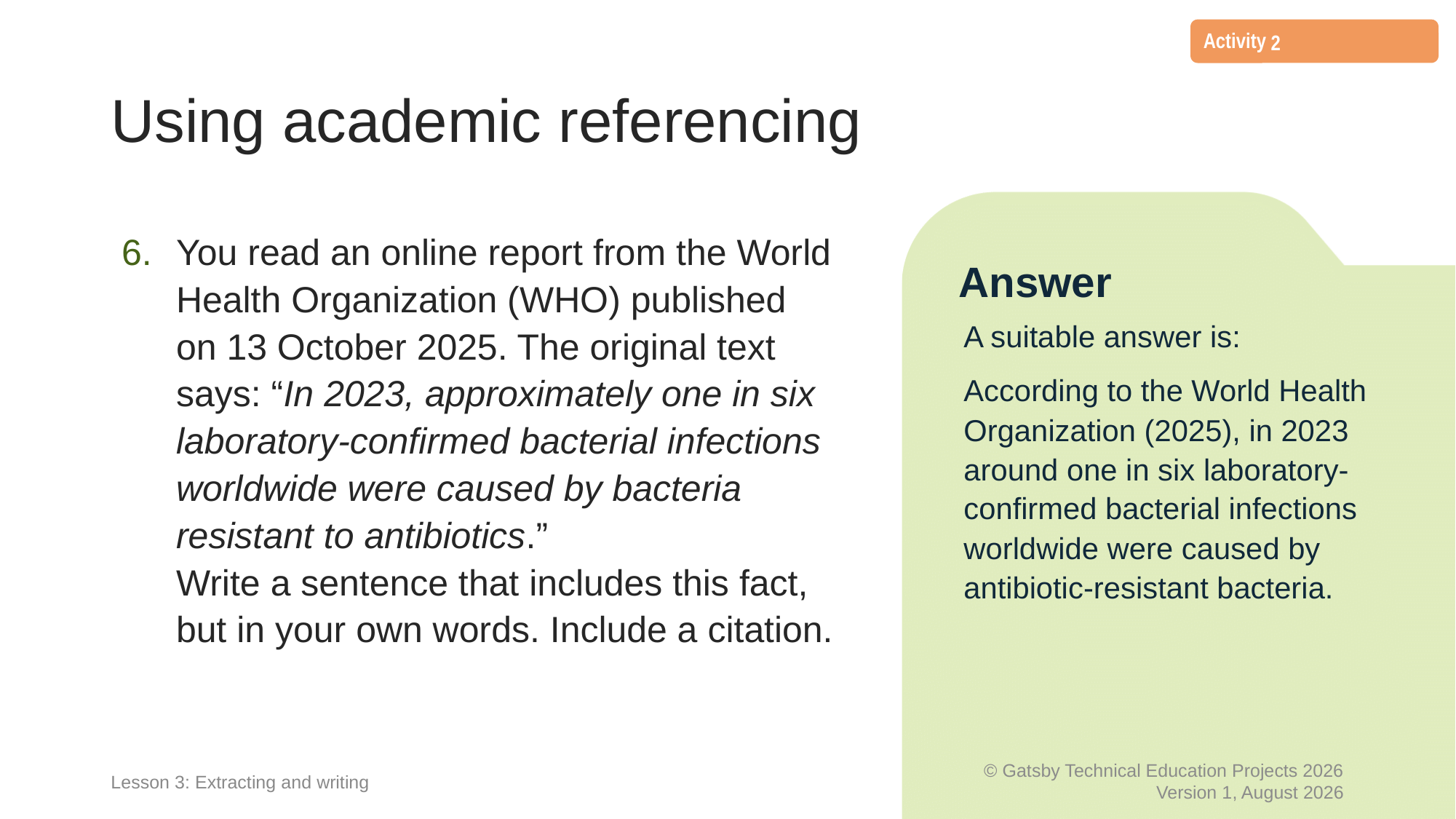

2
# Using academic referencing
You read an online report from the World Health Organization (WHO) published on 13 October 2025. The original text says: “In 2023, approximately one in six laboratory-confirmed bacterial infections worldwide were caused by bacteria resistant to antibiotics.”
Write a sentence that includes this fact, but in your own words. Include a citation.

Answer
A suitable answer is:
According to the World Health Organization (2025), in 2023 around one in six laboratory-confirmed bacterial infections worldwide were caused by antibiotic-resistant bacteria.
Lesson 3: Extracting and writing